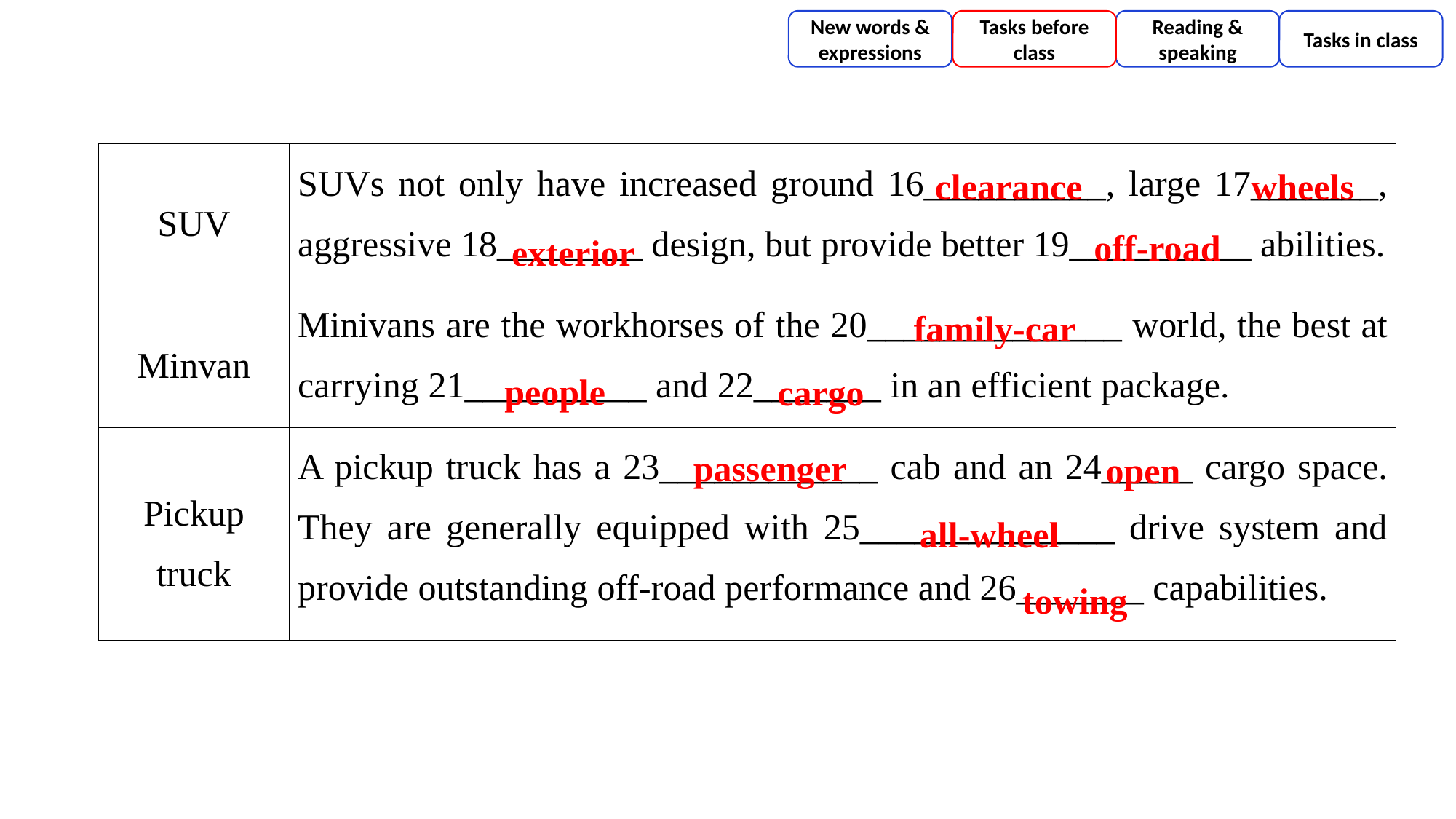

New words & expressions
Tasks before class
Reading & speaking
Tasks in class
| SUV | SUVs not only have increased ground 16\_\_\_\_\_\_\_\_\_\_, large 17\_\_\_\_\_\_\_, aggressive 18\_\_\_\_\_\_\_\_ design, but provide better 19\_\_\_\_\_\_\_\_\_\_ abilities. |
| --- | --- |
| Minvan | Minivans are the workhorses of the 20\_\_\_\_\_\_\_\_\_\_\_\_\_\_ world, the best at carrying 21\_\_\_\_\_\_\_\_\_\_ and 22\_\_\_\_\_\_\_ in an efficient package. |
| Pickup truck | A pickup truck has a 23\_\_\_\_\_\_\_\_\_\_\_\_ cab and an 24\_\_\_\_\_ cargo space. They are generally equipped with 25\_\_\_\_\_\_\_\_\_\_\_\_\_\_ drive system and provide outstanding off-road performance and 26\_\_\_\_\_\_\_ capabilities. |
clearance
wheels
off-road
exterior
family-car
people
cargo
passenger
open
all-wheel
towing